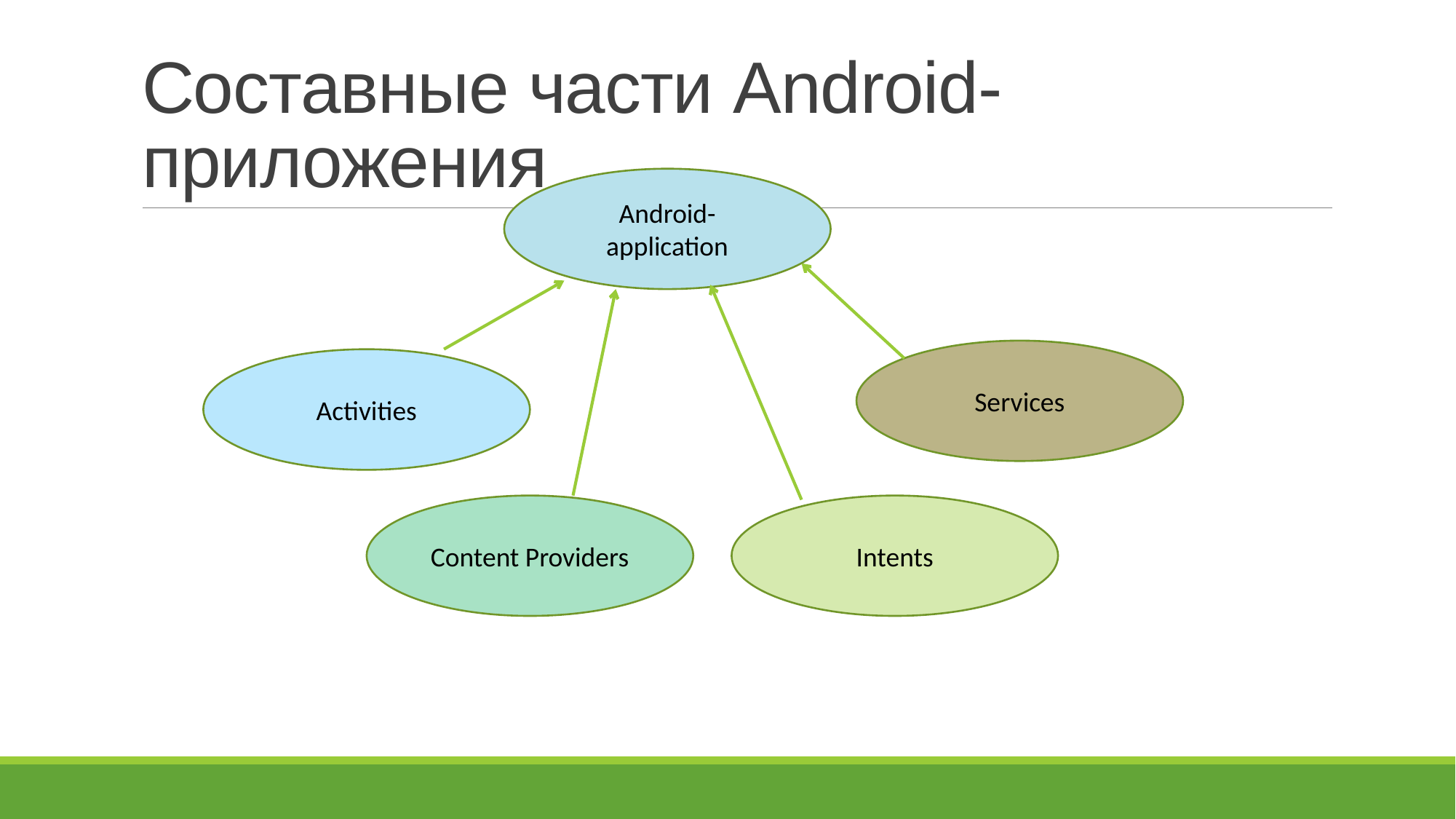

# Составные части Android-приложения
Android-application

Services
Activities
Content Providers
Intents